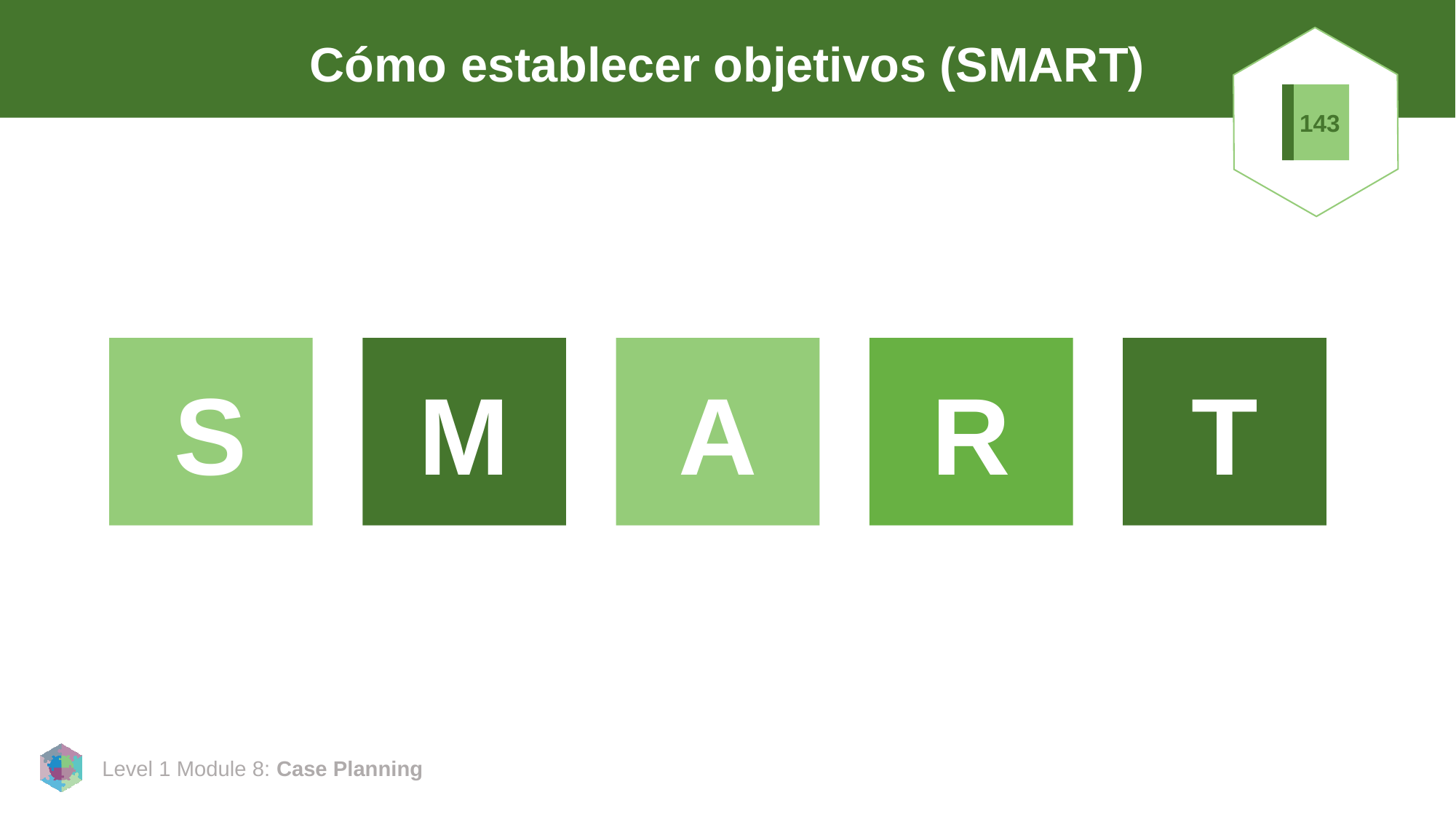

# Cómo establecer objetivos (SMART)

143

S
M
A
R
T